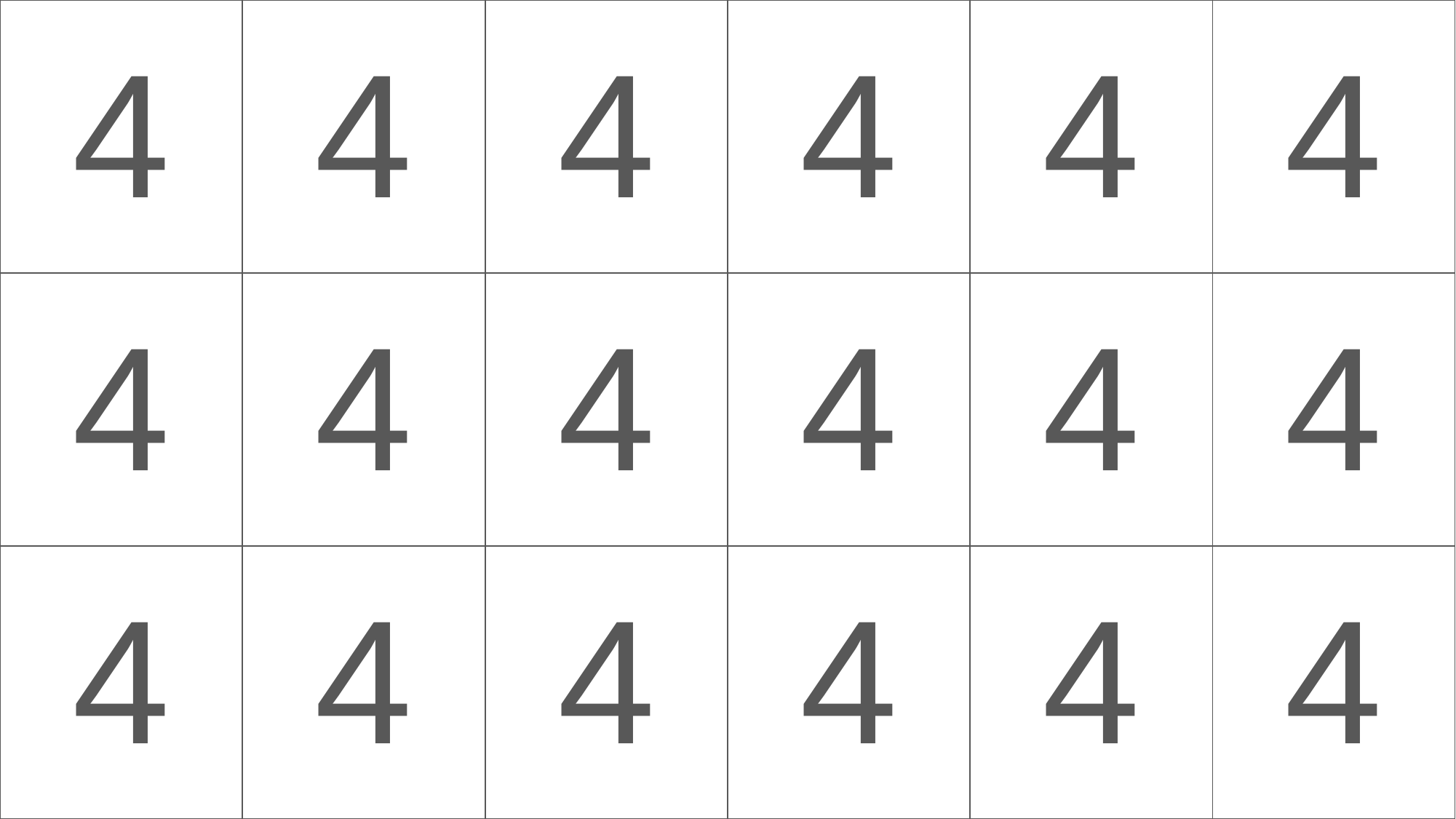

| 4 | 4 | 4 | 4 | 4 | 4 |
| --- | --- | --- | --- | --- | --- |
| 4 | 4 | 4 | 4 | 4 | 4 |
| 4 | 4 | 4 | 4 | 4 | 4 |